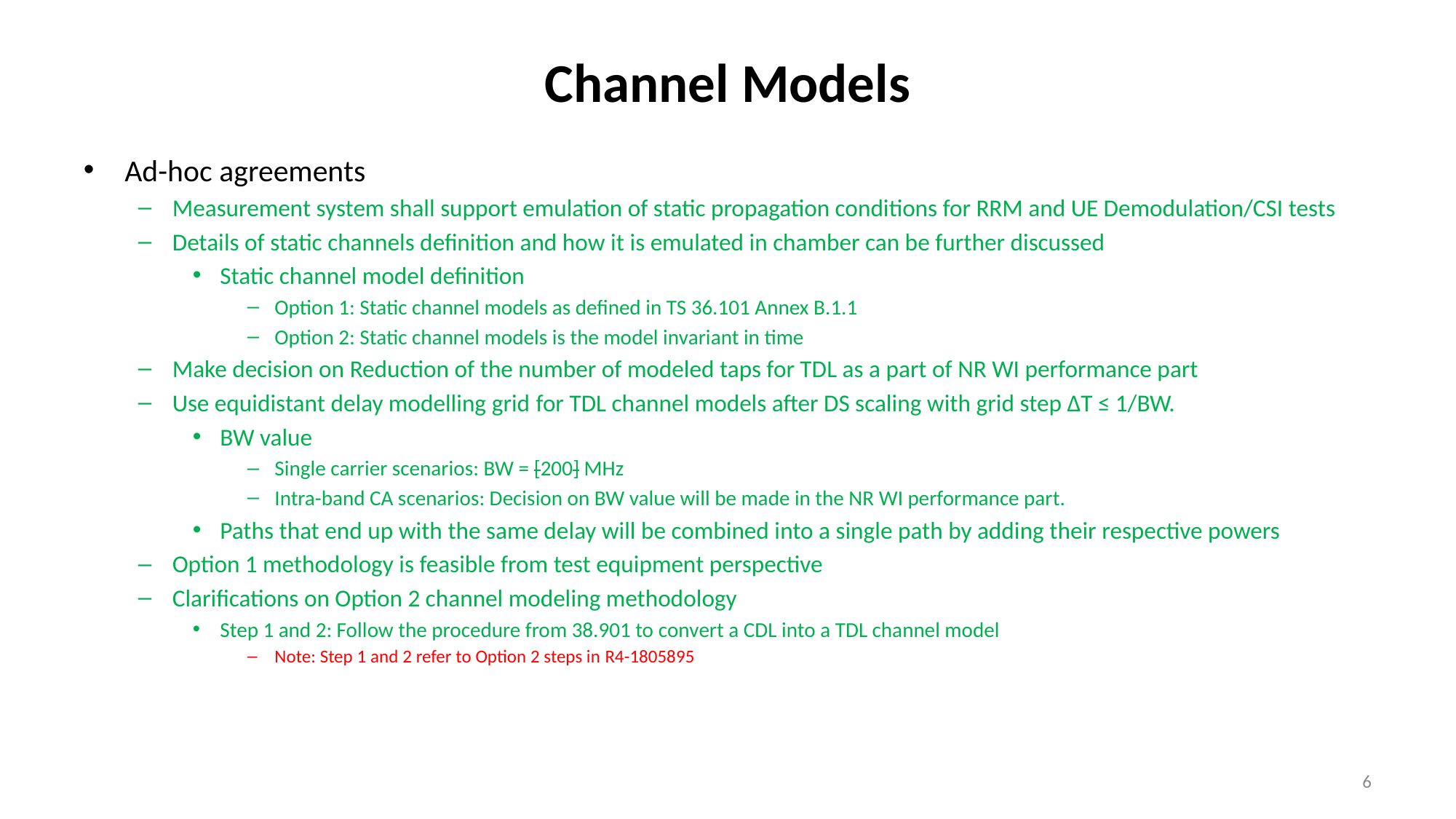

# Channel Models
Ad-hoc agreements
Measurement system shall support emulation of static propagation conditions for RRM and UE Demodulation/CSI tests
Details of static channels definition and how it is emulated in chamber can be further discussed
Static channel model definition
Option 1: Static channel models as defined in TS 36.101 Annex B.1.1
Option 2: Static channel models is the model invariant in time
Make decision on Reduction of the number of modeled taps for TDL as a part of NR WI performance part
Use equidistant delay modelling grid for TDL channel models after DS scaling with grid step ΔT ≤ 1/BW.
BW value
Single carrier scenarios: BW = [200] MHz
Intra-band CA scenarios: Decision on BW value will be made in the NR WI performance part.
Paths that end up with the same delay will be combined into a single path by adding their respective powers
Option 1 methodology is feasible from test equipment perspective
Clarifications on Option 2 channel modeling methodology
Step 1 and 2: Follow the procedure from 38.901 to convert a CDL into a TDL channel model
Note: Step 1 and 2 refer to Option 2 steps in R4-1805895

6